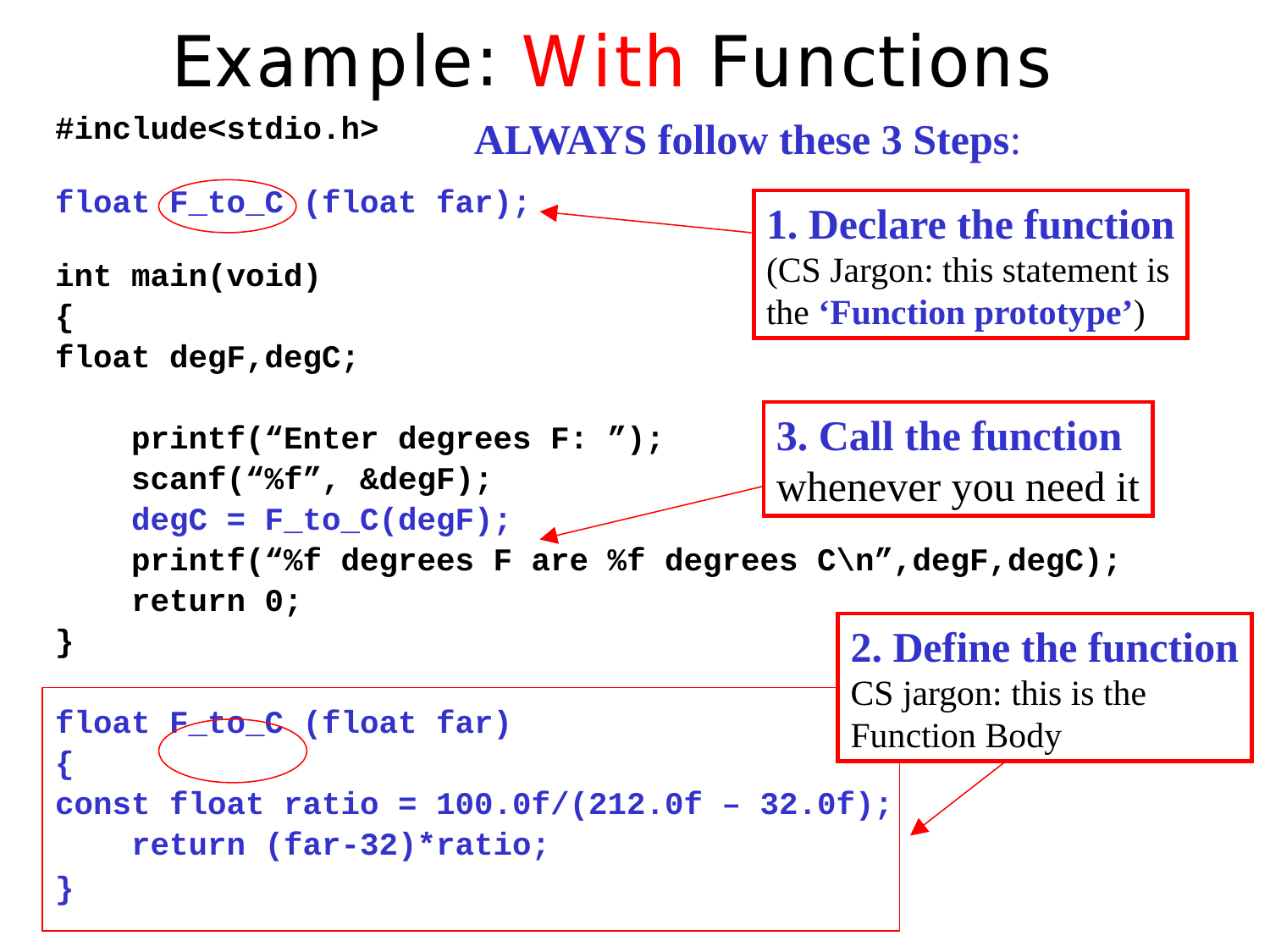

# Example: With Functions
#include<stdio.h>

float F_to_C (float far);

int main(void)
{
float degF,degC;

    printf(“Enter degrees F: ”);
    scanf(“%f”, &degF);
    degC = F_to_C(degF);
    printf(“%f degrees F are %f degrees C\n”,degF,degC);
    return 0;
}

float F_to_C (float far)
{
const float ratio = 100.0f/(212.0f – 32.0f);
    return (far-32)*ratio;
}
ALWAYS follow these 3 Steps:

1. Declare the function
(CS Jargon: this statement is
the ‘Function prototype’)

3. Call the function
whenever you need it

2. Define the function
CS jargon: this is the
Function Body